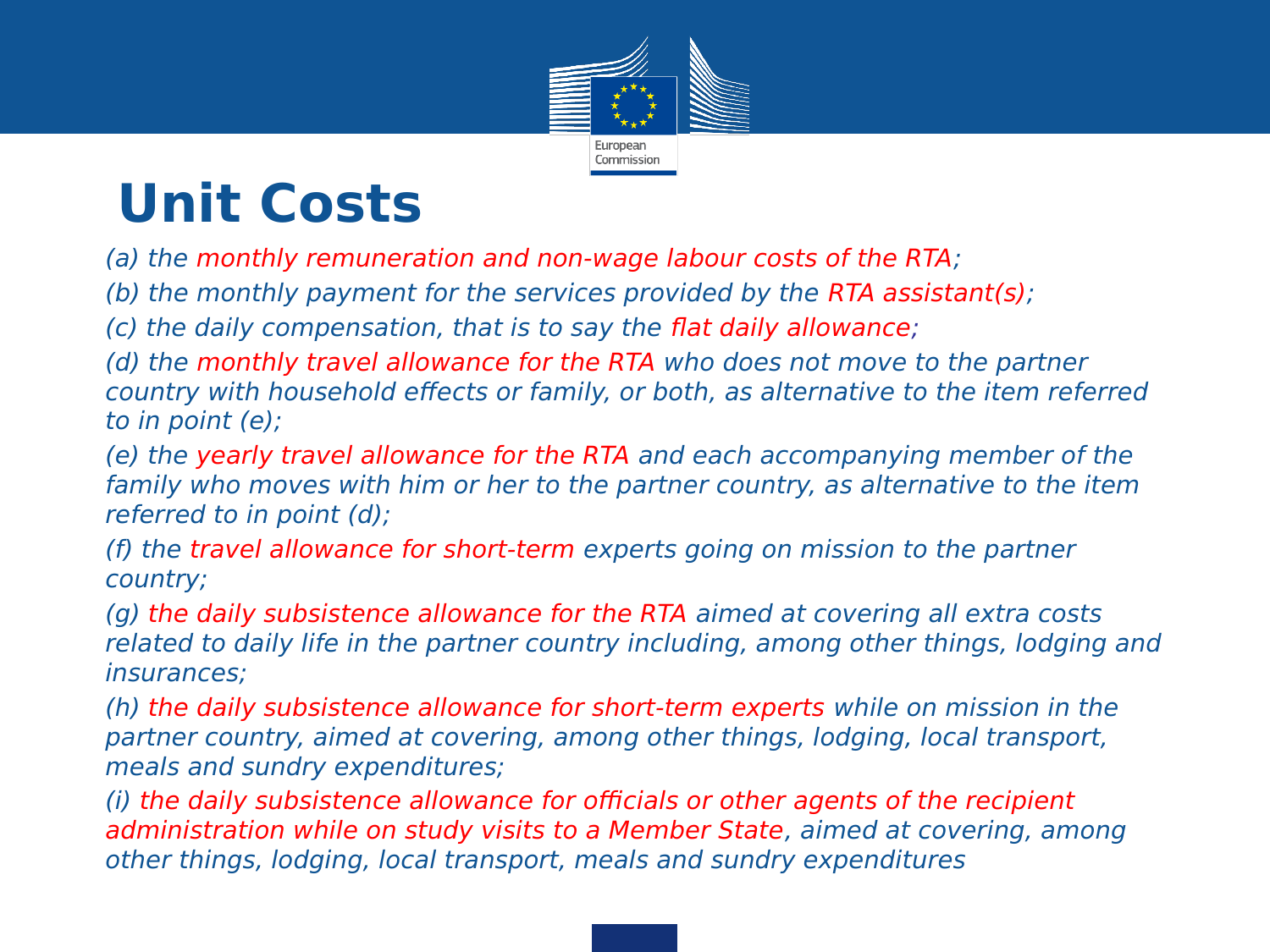

# Unit Costs
(a) the monthly remuneration and non-wage labour costs of the RTA;
(b) the monthly payment for the services provided by the RTA assistant(s);
(c) the daily compensation, that is to say the flat daily allowance;
(d) the monthly travel allowance for the RTA who does not move to the partner country with household effects or family, or both, as alternative to the item referred to in point (e);
(e) the yearly travel allowance for the RTA and each accompanying member of the family who moves with him or her to the partner country, as alternative to the item referred to in point (d);
(f) the travel allowance for short-term experts going on mission to the partner country;
(g) the daily subsistence allowance for the RTA aimed at covering all extra costs related to daily life in the partner country including, among other things, lodging and insurances;
(h) the daily subsistence allowance for short-term experts while on mission in the partner country, aimed at covering, among other things, lodging, local transport, meals and sundry expenditures;
(i) the daily subsistence allowance for officials or other agents of the recipient administration while on study visits to a Member State, aimed at covering, among other things, lodging, local transport, meals and sundry expenditures